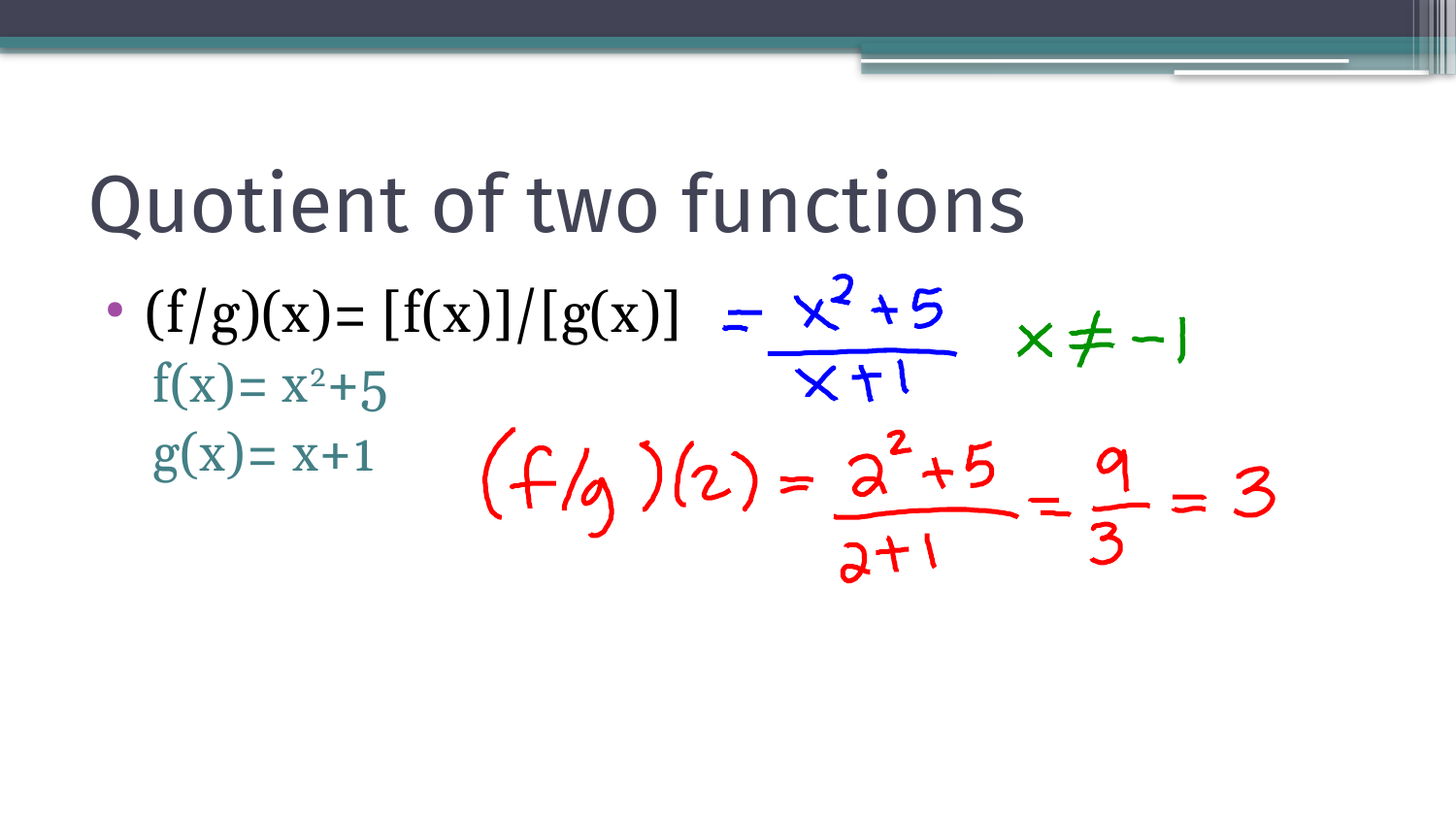

# Quotient of two functions
(f/g)(x)= [f(x)]/[g(x)]
f(x)= x2+5
g(x)= x+1